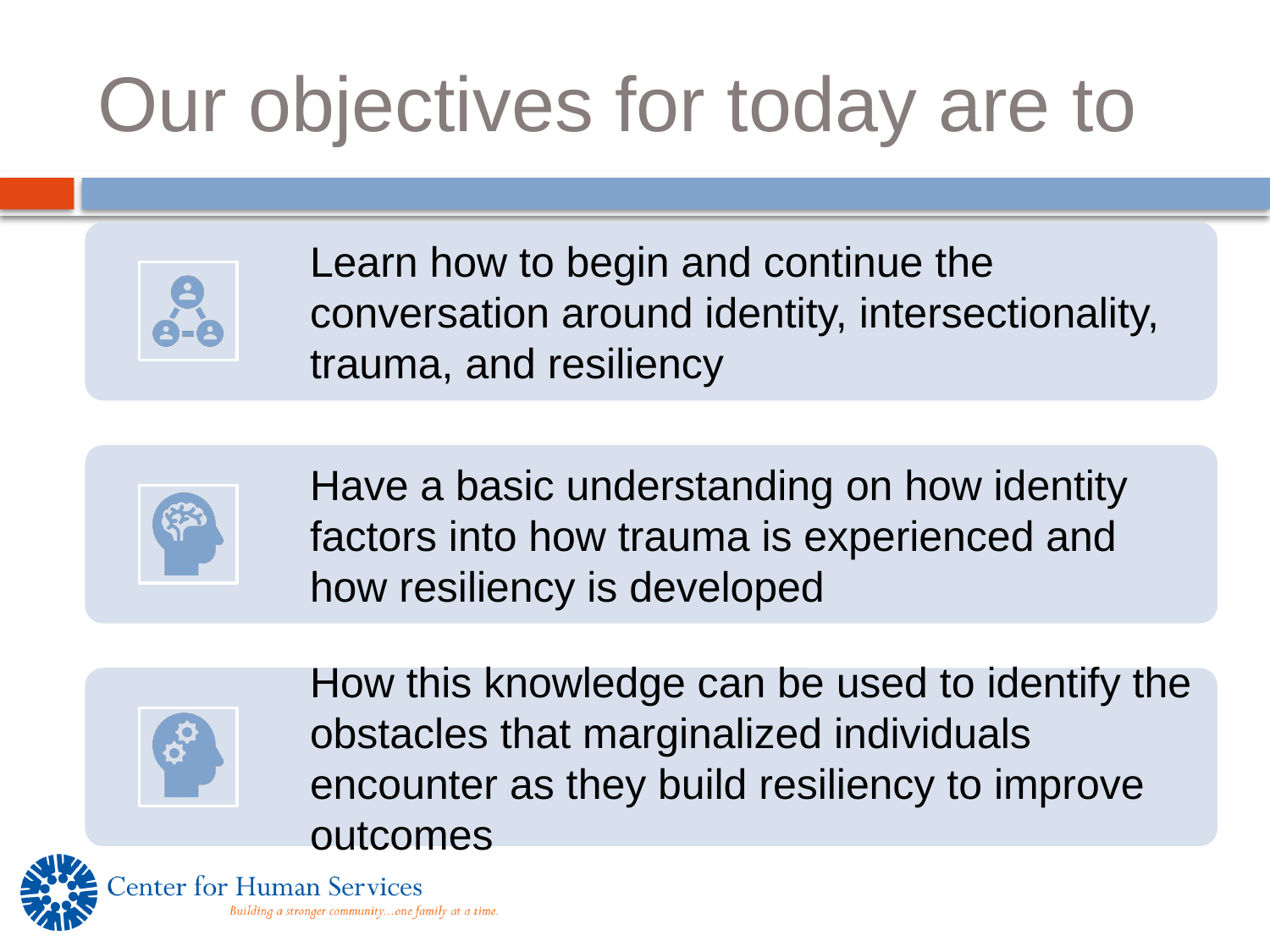

# Our objectives for today are to
Learn how to begin and continue the conversation around identity, intersectionality, trauma, and resiliency
Have a basic understanding on how identity factors into how trauma is experienced and how resiliency is developed
How this knowledge can be used to identify the obstacles that marginalized individuals encounter as they build resiliency to improve outcomes